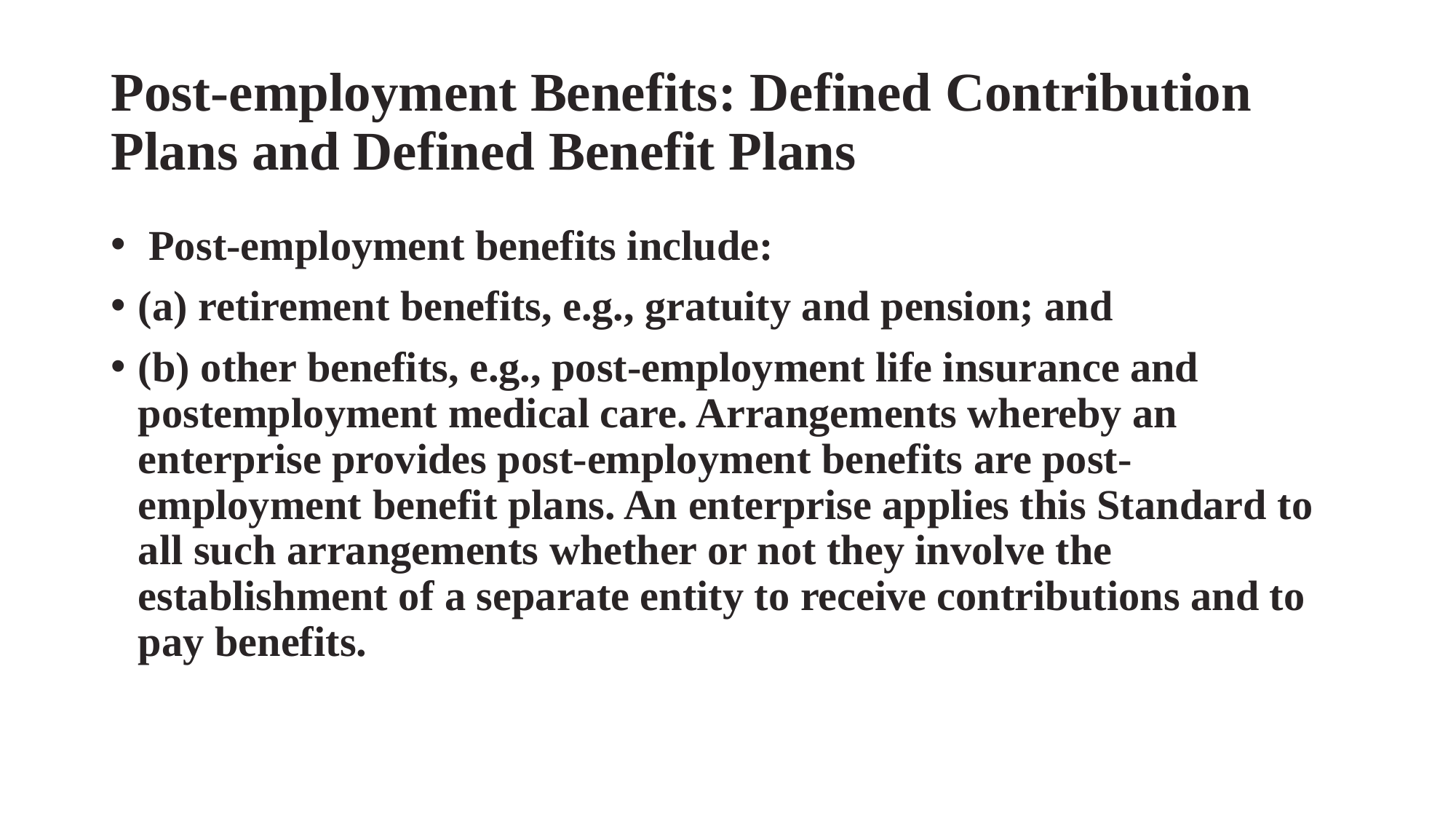

# Post-employment Benefits: Defined Contribution Plans and Defined Benefit Plans
 Post-employment benefits include:
(a) retirement benefits, e.g., gratuity and pension; and
(b) other benefits, e.g., post-employment life insurance and postemployment medical care. Arrangements whereby an enterprise provides post-employment benefits are post-employment benefit plans. An enterprise applies this Standard to all such arrangements whether or not they involve the establishment of a separate entity to receive contributions and to pay benefits.